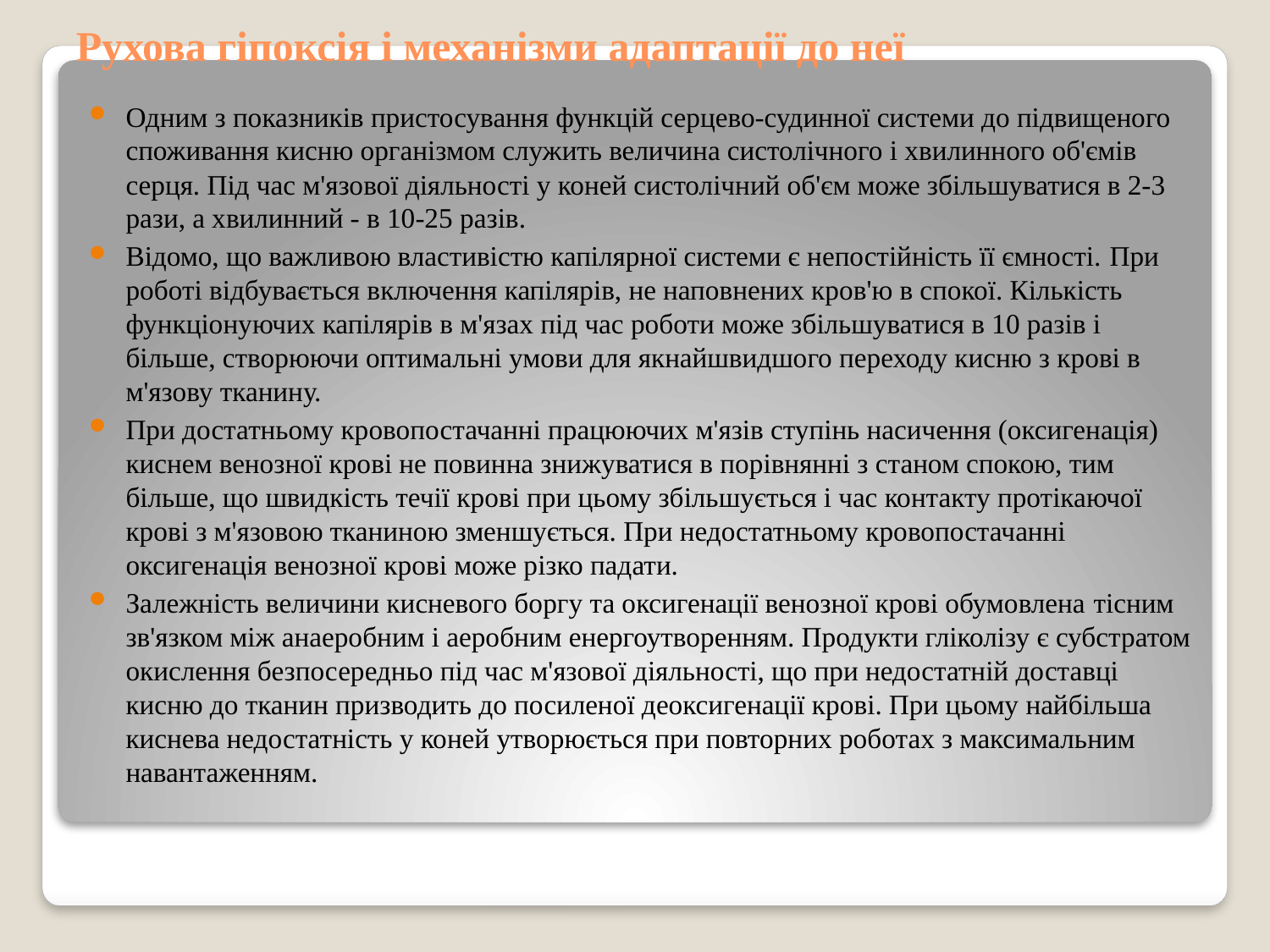

# Рухова гіпоксія і механізми адаптації до неї
Одним з показників пристосування функцій серцево-судинної системи до підвищеного споживання кисню організмом служить величина систолічного і хвилинного об'ємів серця. Під час м'язової діяльності у коней систолічний об'єм може збільшуватися в 2-3 рази, а хвилинний - в 10-25 разів.
Відомо, що важливою властивістю капілярної системи є непостійність її ємності. При роботі відбувається включення капілярів, не наповнених кров'ю в спокої. Кількість функціонуючих капілярів в м'язах під час роботи може збільшуватися в 10 разів і більше, створюючи оптимальні умови для якнайшвидшого переходу кисню з крові в м'язову тканину.
При достатньому кровопостачанні працюючих м'язів ступінь насичення (оксигенація) киснем венозної крові не повинна знижуватися в порівнянні з станом спокою, тим більше, що швидкість течії крові при цьому збільшується і час контакту протікаючої крові з м'язовою тканиною зменшується. При недостатньому кровопостачанні оксигенація венозної крові може різко падати.
Залежність величини кисневого боргу та оксигенації венозної крові обумовлена ​​тісним зв'язком між анаеробним і аеробним енергоутворенням. Продукти гліколізу є субстратом окислення безпосередньо під час м'язової діяльності, що при недостатній доставці кисню до тканин призводить до посиленої деоксигенації крові. При цьому найбільша киснева недостатність у коней утворюється при повторних роботах з максимальним навантаженням.